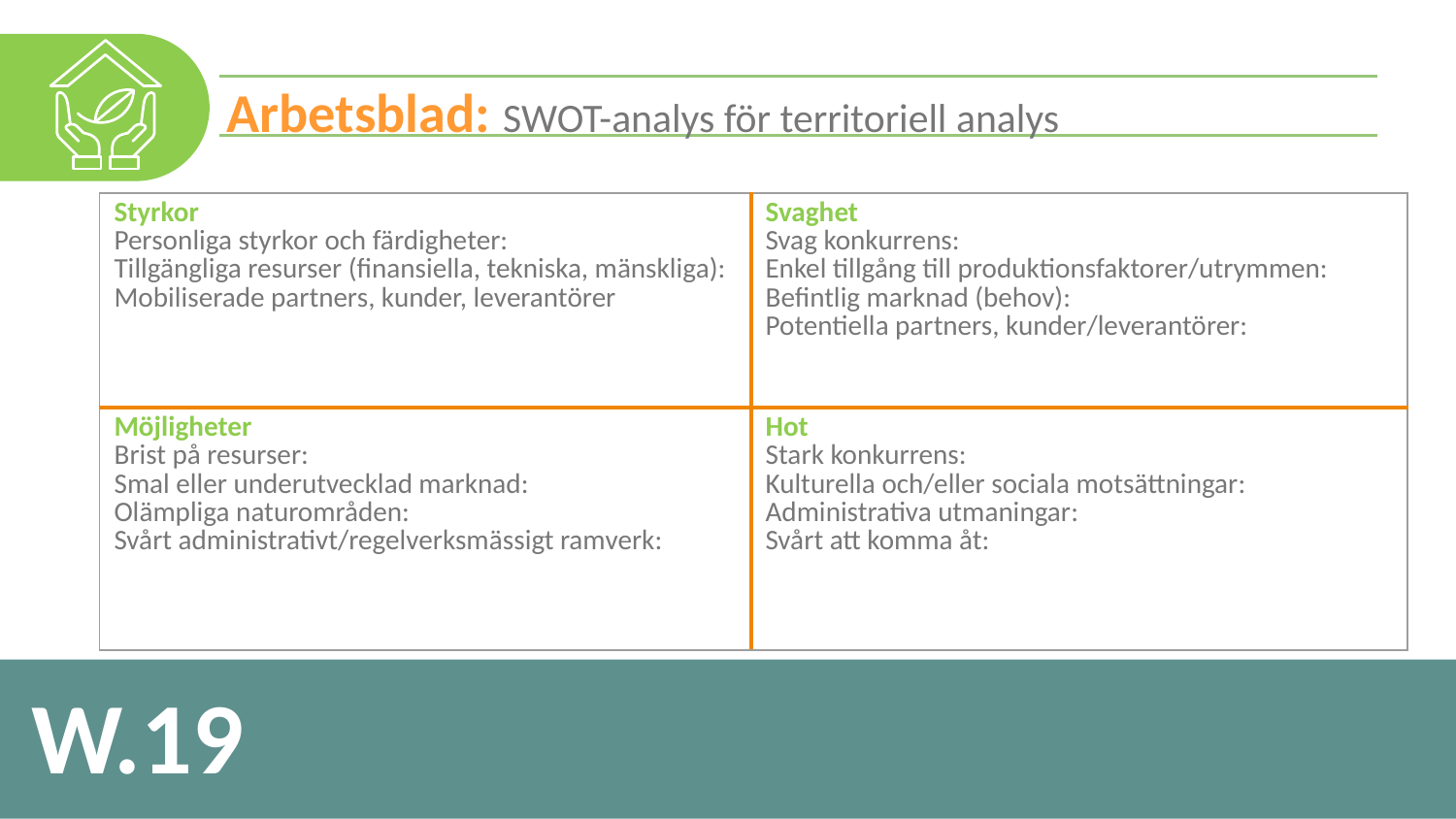

Arbetsblad: SWOT-analys för territoriell analys

| Styrkor Personliga styrkor och färdigheter: Tillgängliga resurser (finansiella, tekniska, mänskliga): Mobiliserade partners, kunder, leverantörer | Svaghet Svag konkurrens: Enkel tillgång till produktionsfaktorer/utrymmen: Befintlig marknad (behov): Potentiella partners, kunder/leverantörer: |
| --- | --- |
| Möjligheter Brist på resurser: Smal eller underutvecklad marknad: Olämpliga naturområden: Svårt administrativt/regelverksmässigt ramverk: | Hot Stark konkurrens: Kulturella och/eller sociala motsättningar: Administrativa utmaningar: Svårt att komma åt: |

W.19
17